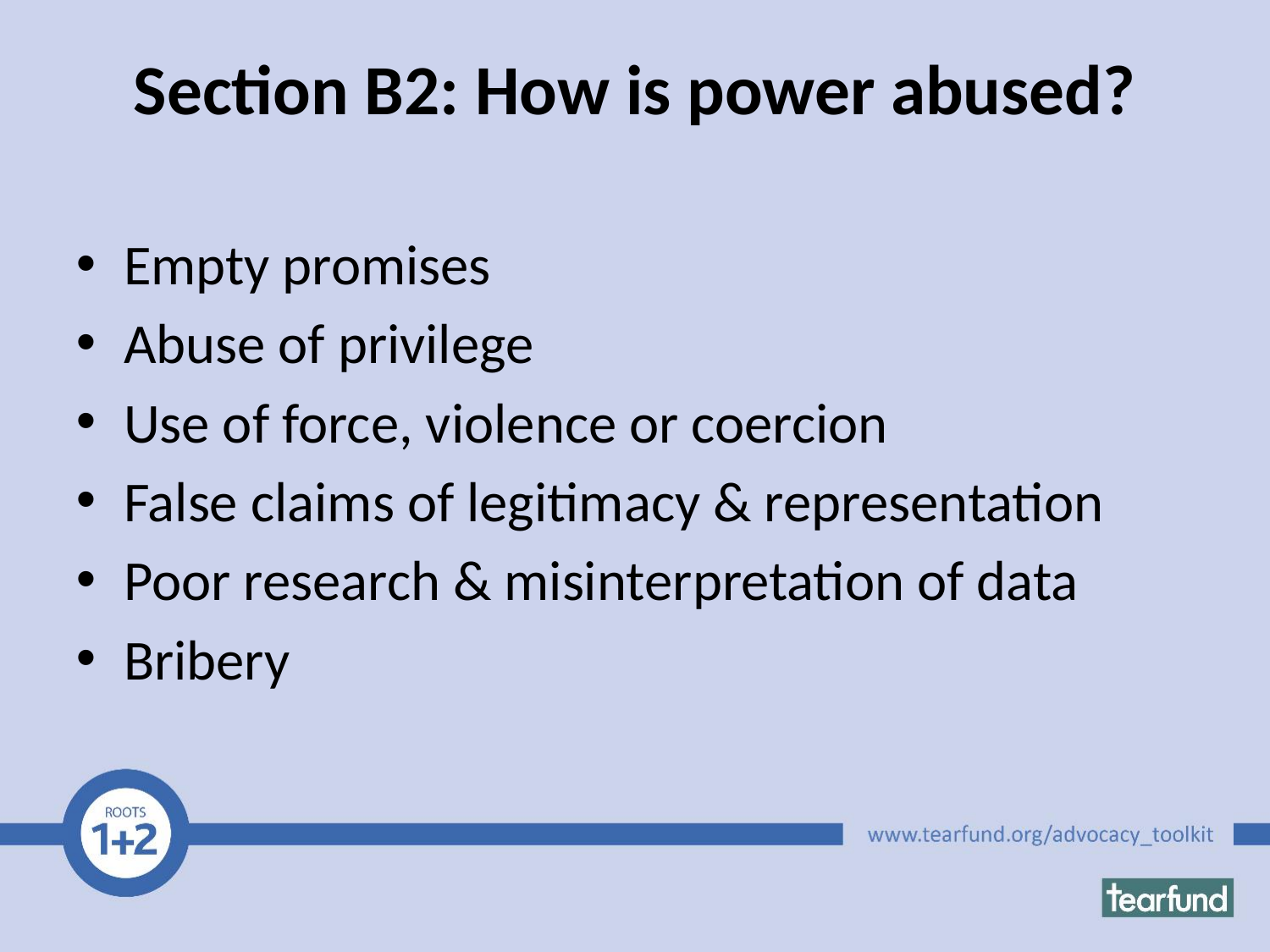

# Section B2: How is power abused?
Empty promises
Abuse of privilege
Use of force, violence or coercion
False claims of legitimacy & representation
Poor research & misinterpretation of data
Bribery